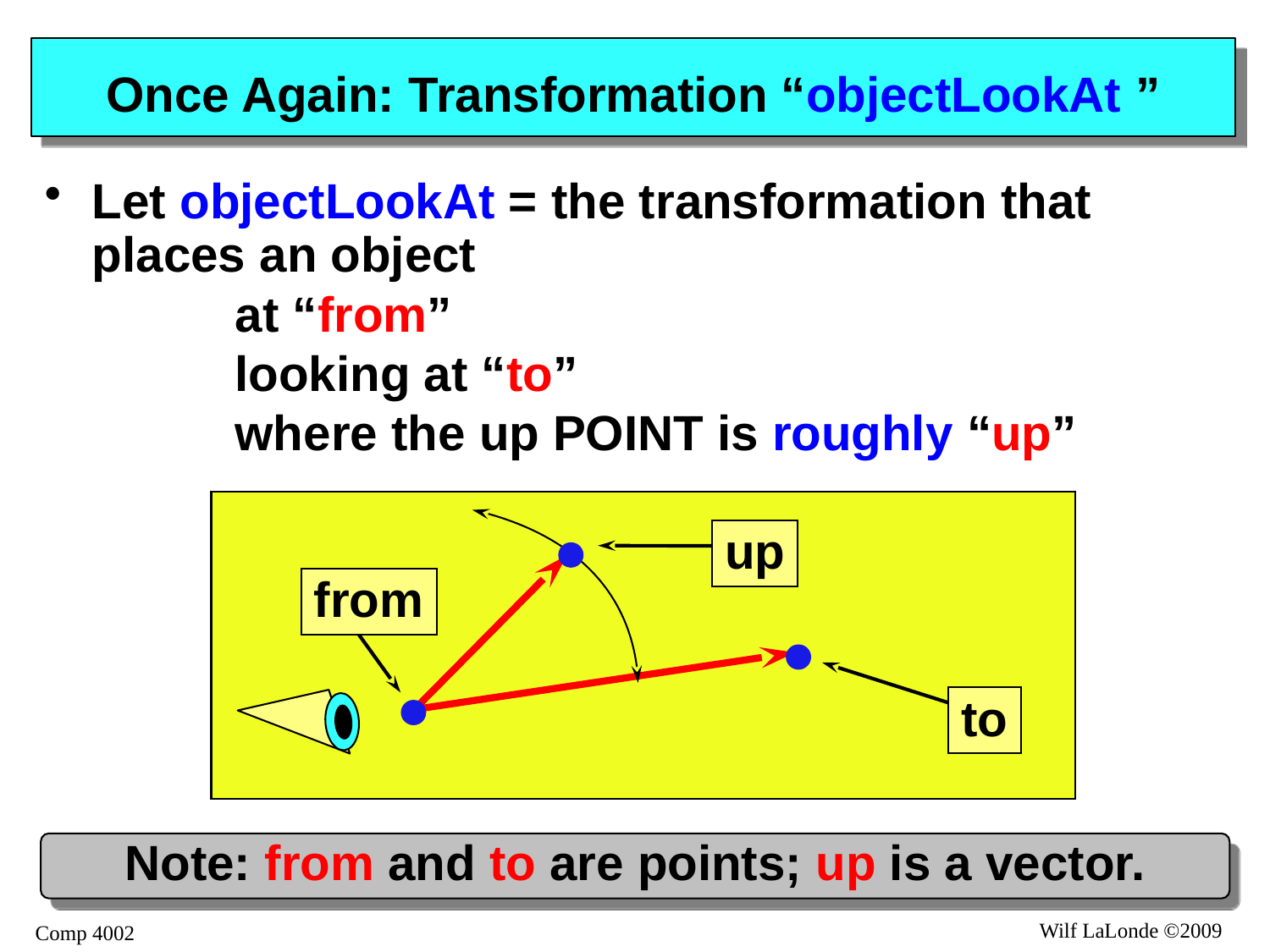

# Once Again: Transformation “objectLookAt ”
Let objectLookAt = the transformation that places an object
	at “from”
	looking at “to”
	where the up POINT is roughly “up”

up

from

to

Note: from and to are points; up is a vector.